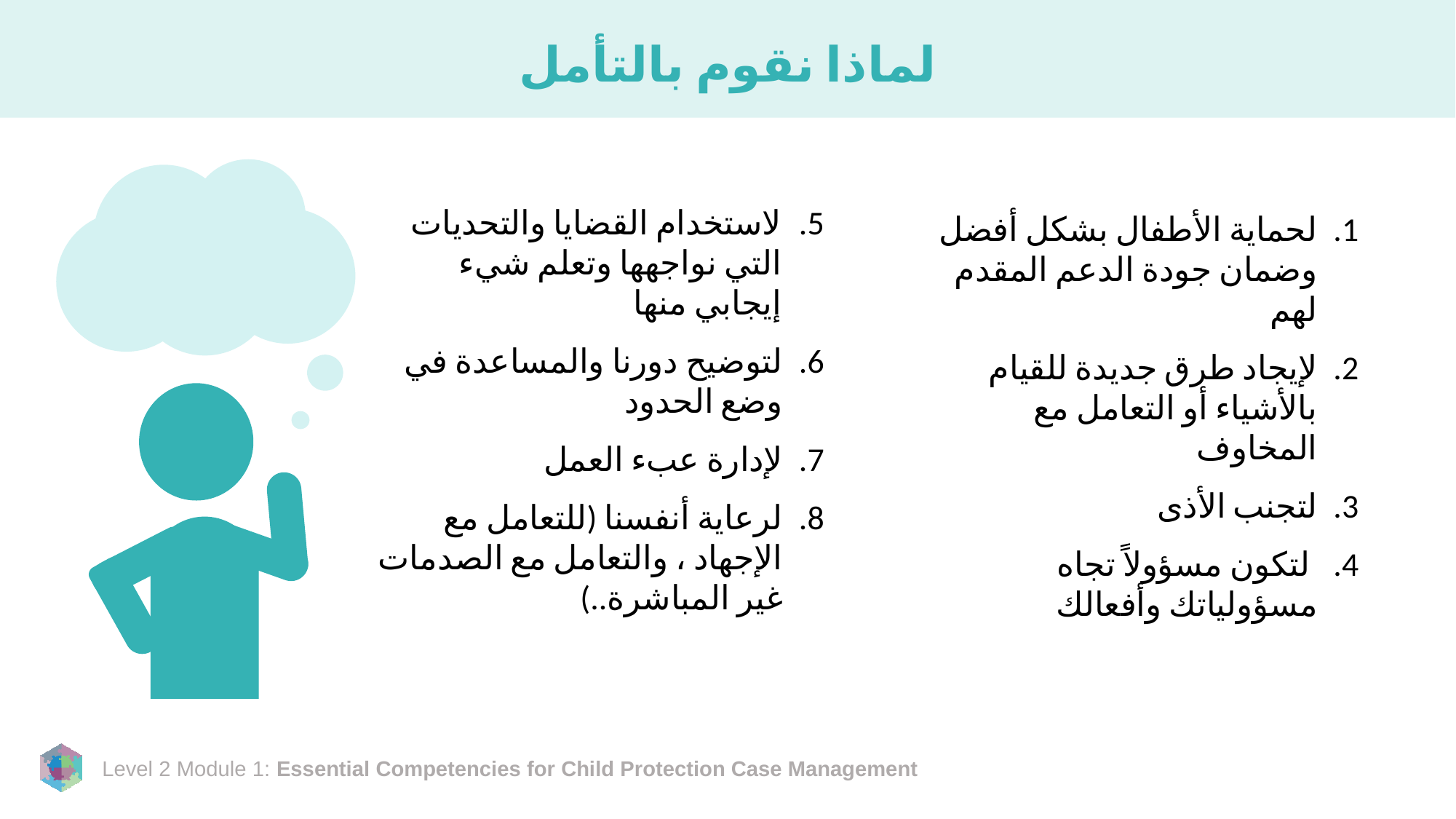

# لماذا نقوم بالتأمل

لاستخدام القضايا والتحديات التي نواجهها وتعلم شيء إيجابي منها
لتوضيح دورنا والمساعدة في وضع الحدود
لإدارة عبء العمل
لرعاية أنفسنا (للتعامل مع الإجهاد ، والتعامل مع الصدمات غير المباشرة..)
لحماية الأطفال بشكل أفضل وضمان جودة الدعم المقدم لهم
لإيجاد طرق جديدة للقيام بالأشياء أو التعامل مع المخاوف
لتجنب الأذى
 لتكون مسؤولاً تجاه مسؤولياتك وأفعالك